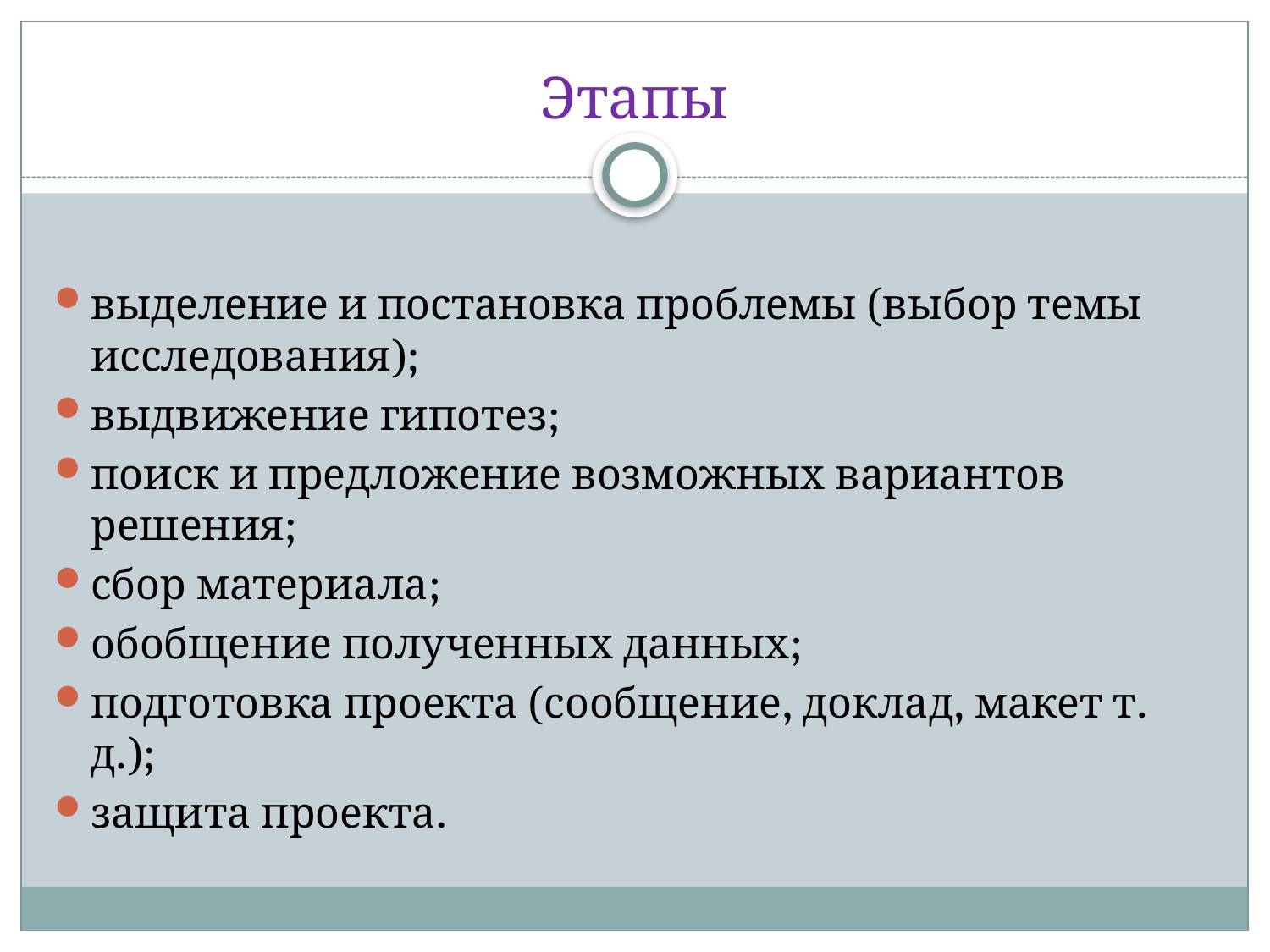

# Этапы

выделение и постановка проблемы (выбор темы исследования);
выдвижение гипотез;
поиск и предложение возможных вариантов решения;
сбор материала;
обобщение полученных данных;
подготовка проекта (сообщение, доклад, макет т. д.);
защита проекта.